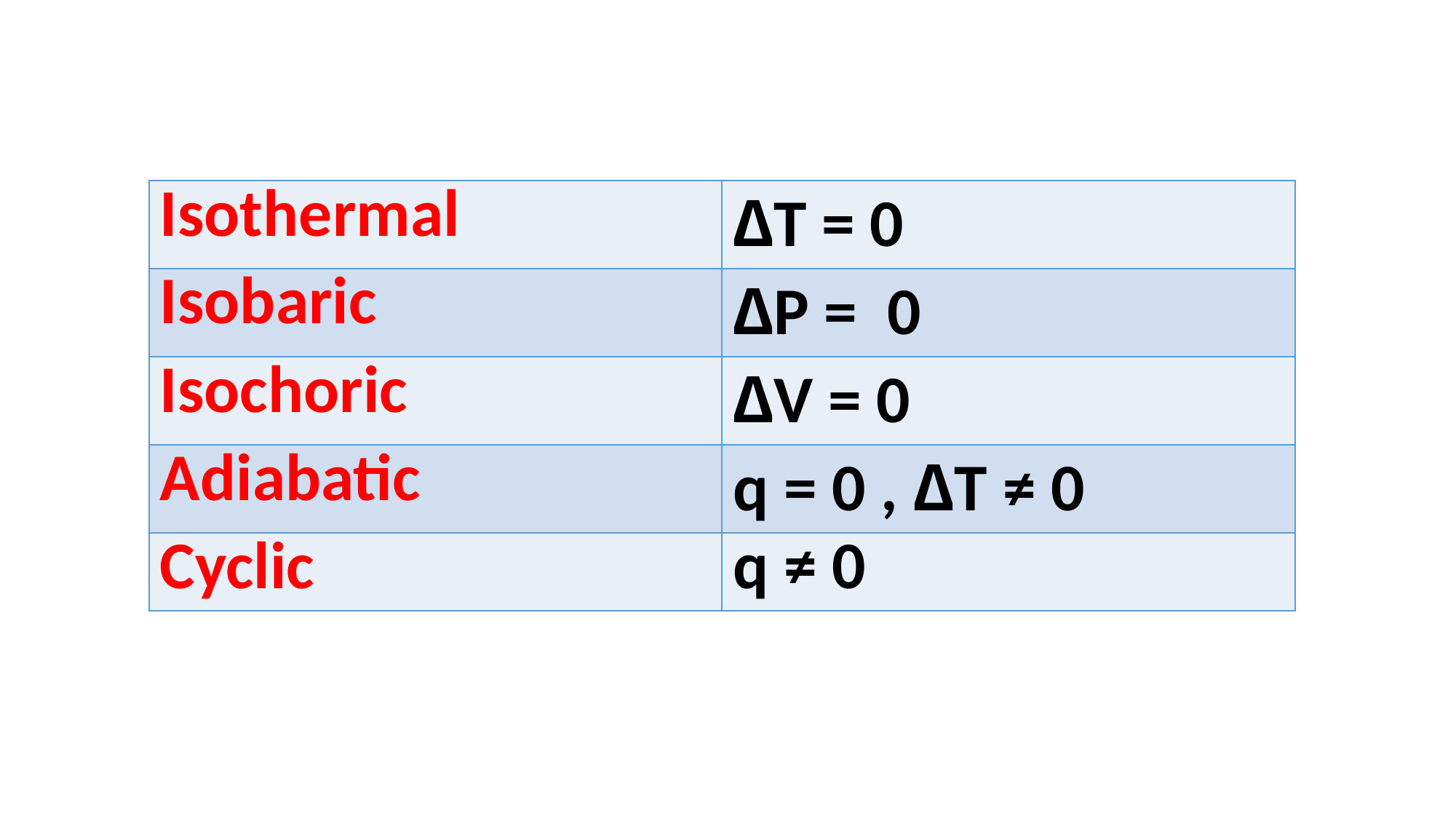

| Isothermal | ∆T = 0 |
| --- | --- |
| Isobaric | ∆P = 0 |
| Isochoric | ∆V = 0 |
| Adiabatic | q = 0 , ∆T ≠ 0 |
| Cyclic | q ≠ 0 |